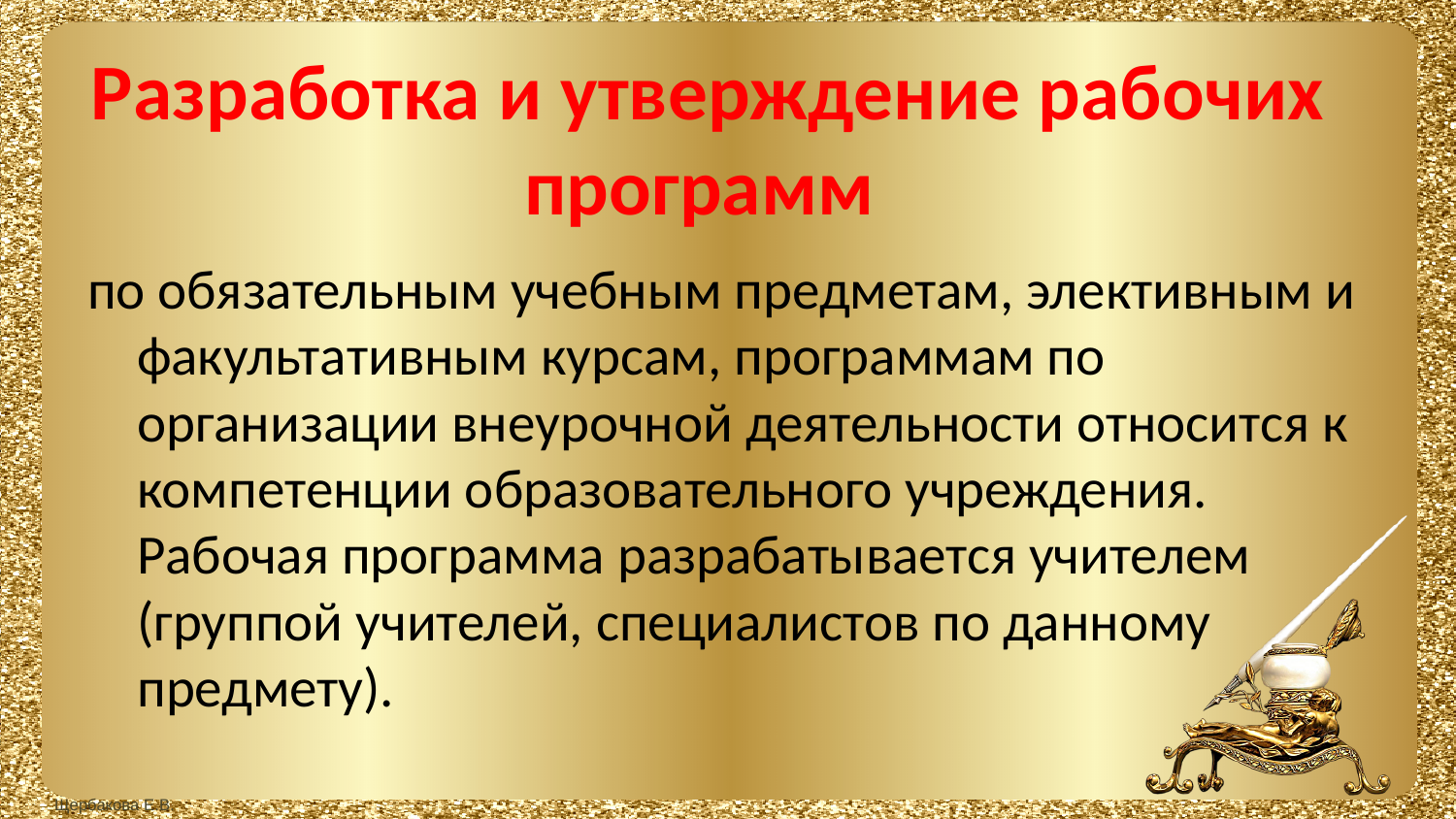

# Разработка и утверждение рабочих программ

по обязательным учебным предметам, элективным и факультативным курсам, программам по организации внеурочной деятельности относится к компетенции образовательного учреждения. Рабочая программа разрабатывается учителем (группой учителей, специалистов по данному предмету).